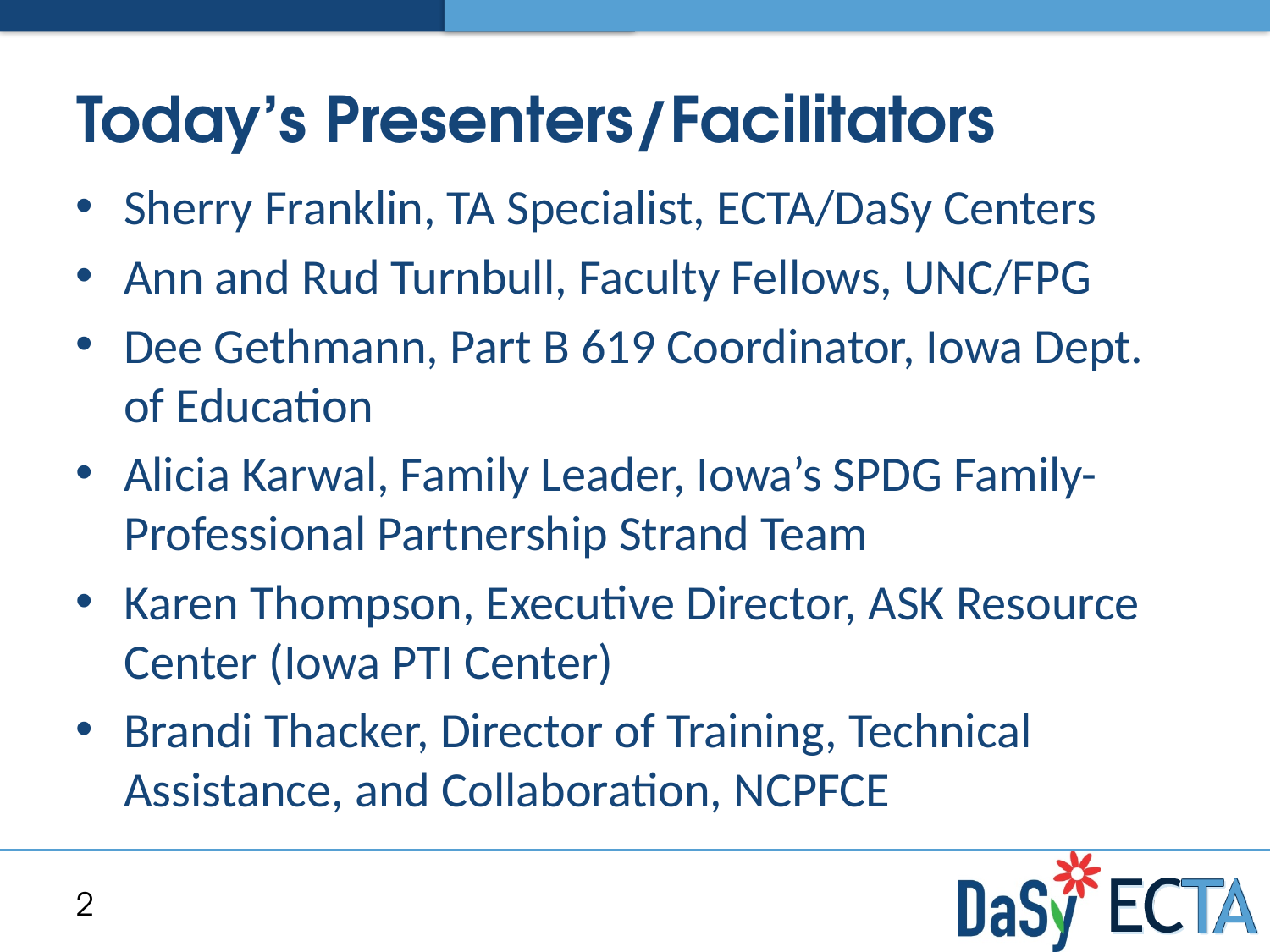

# Today’s Presenters/Facilitators
Sherry Franklin, TA Specialist, ECTA/DaSy Centers
Ann and Rud Turnbull, Faculty Fellows, UNC/FPG
Dee Gethmann, Part B 619 Coordinator, Iowa Dept. of Education
Alicia Karwal, Family Leader, Iowa’s SPDG Family-Professional Partnership Strand Team
Karen Thompson, Executive Director, ASK Resource Center (Iowa PTI Center)
Brandi Thacker, Director of Training, Technical Assistance, and Collaboration, NCPFCE

2